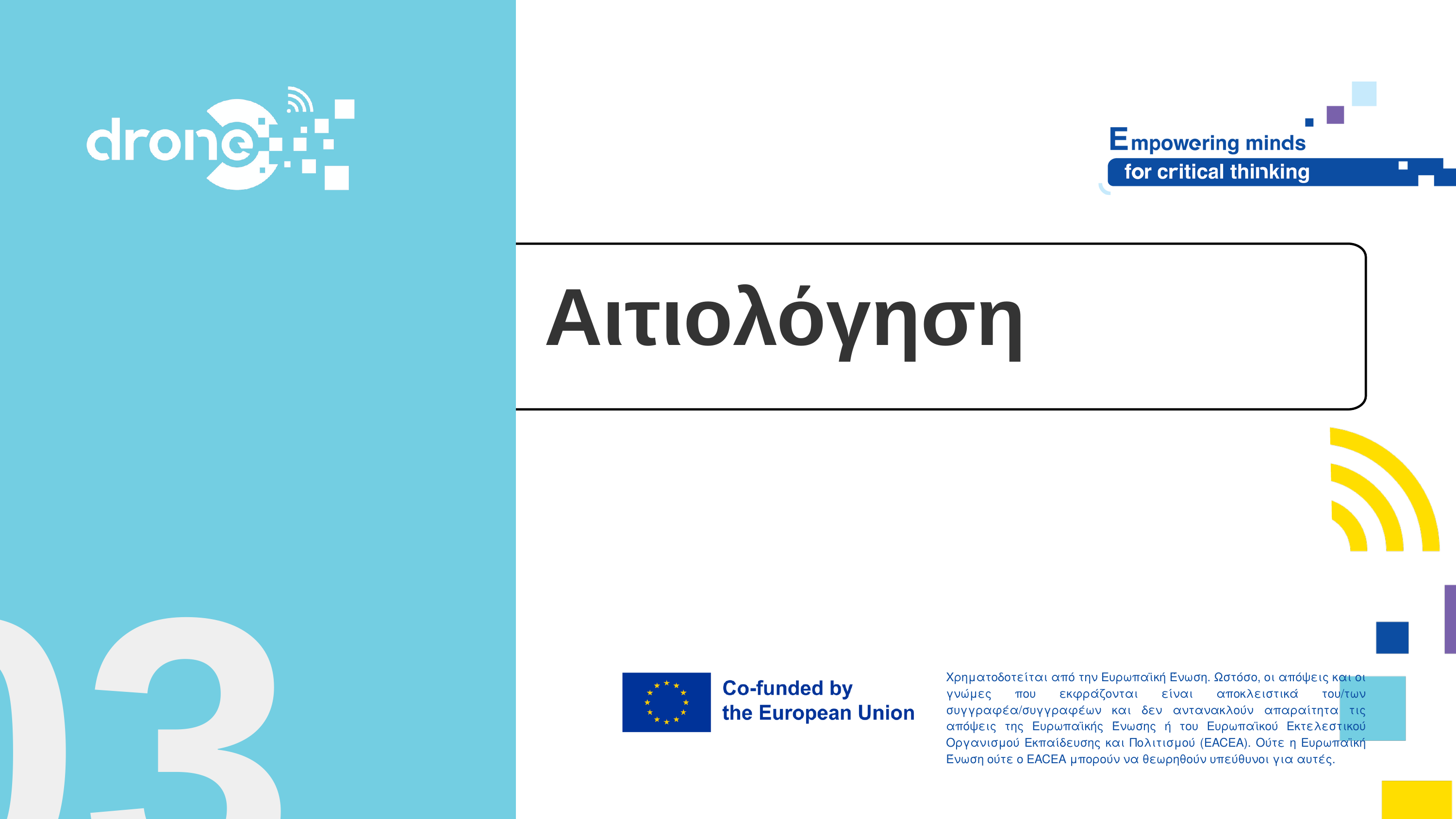

Αιτιολόγηση

03
Χρηματοδοτείται από την Ευρωπαϊκή Ένωση. Ωστόσο, οι απόψεις και οι γνώμες που εκφράζονται είναι αποκλειστικά του/των συγγραφέα/συγγραφέων και δεν αντανακλούν απαραίτητα τις απόψεις της Ευρωπαϊκής Ένωσης ή του Ευρωπαϊκού Εκτελεστικού Οργανισμού Εκπαίδευσης και Πολιτισμού (EACEA). Ούτε η Ευρωπαϊκή Ένωση ούτε ο EACEA μπορούν να θεωρηθούν υπεύθυνοι για αυτές.